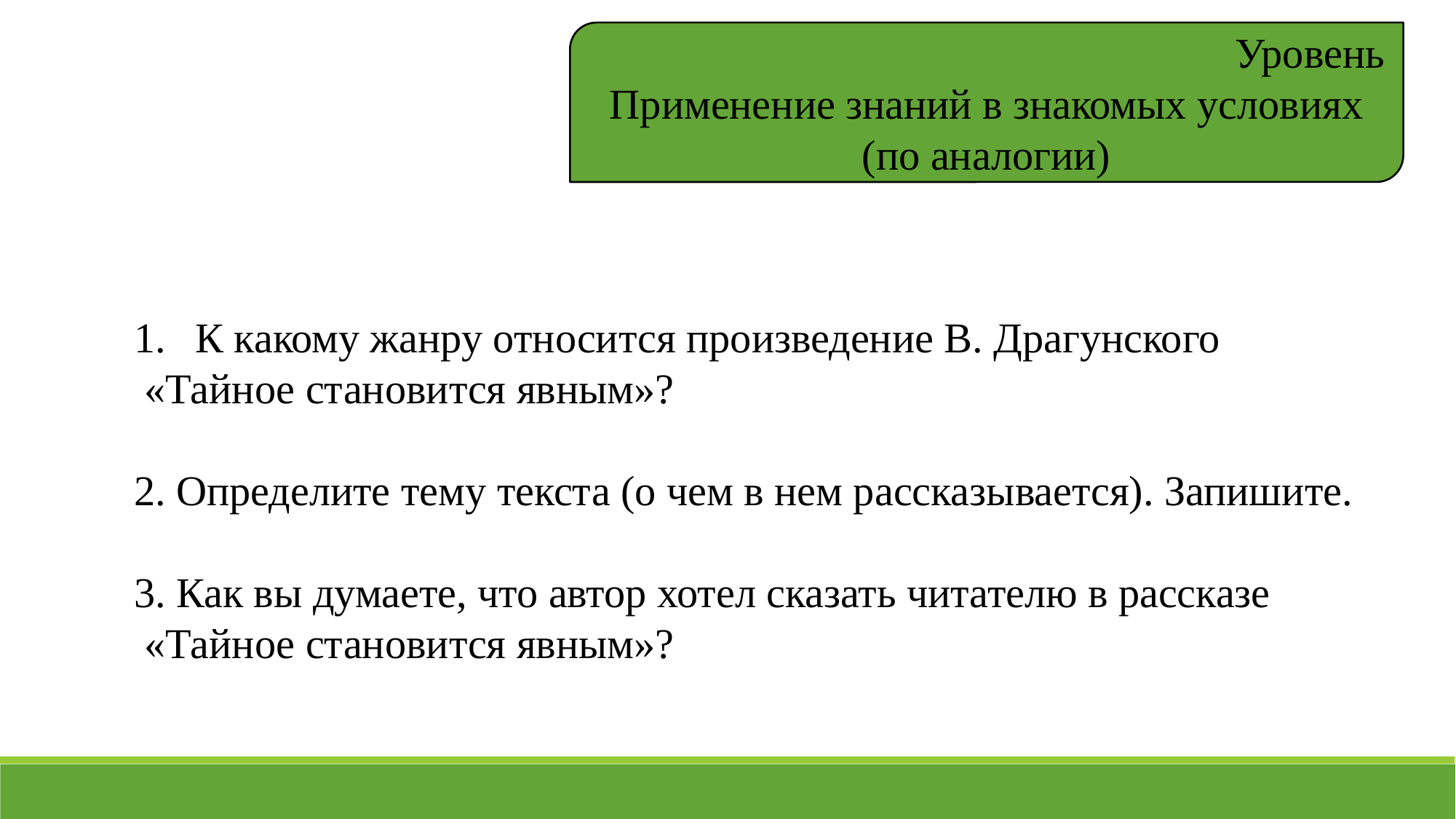

Уровень
Применение знаний в знакомых условиях (по аналогии)
К какому жанру относится произведение В. Драгунского
 «Тайное становится явным»?

2. Определите тему текста (о чем в нем рассказывается). Запишите.

3. Как вы думаете, что автор хотел сказать читателю в рассказе
 «Тайное становится явным»?